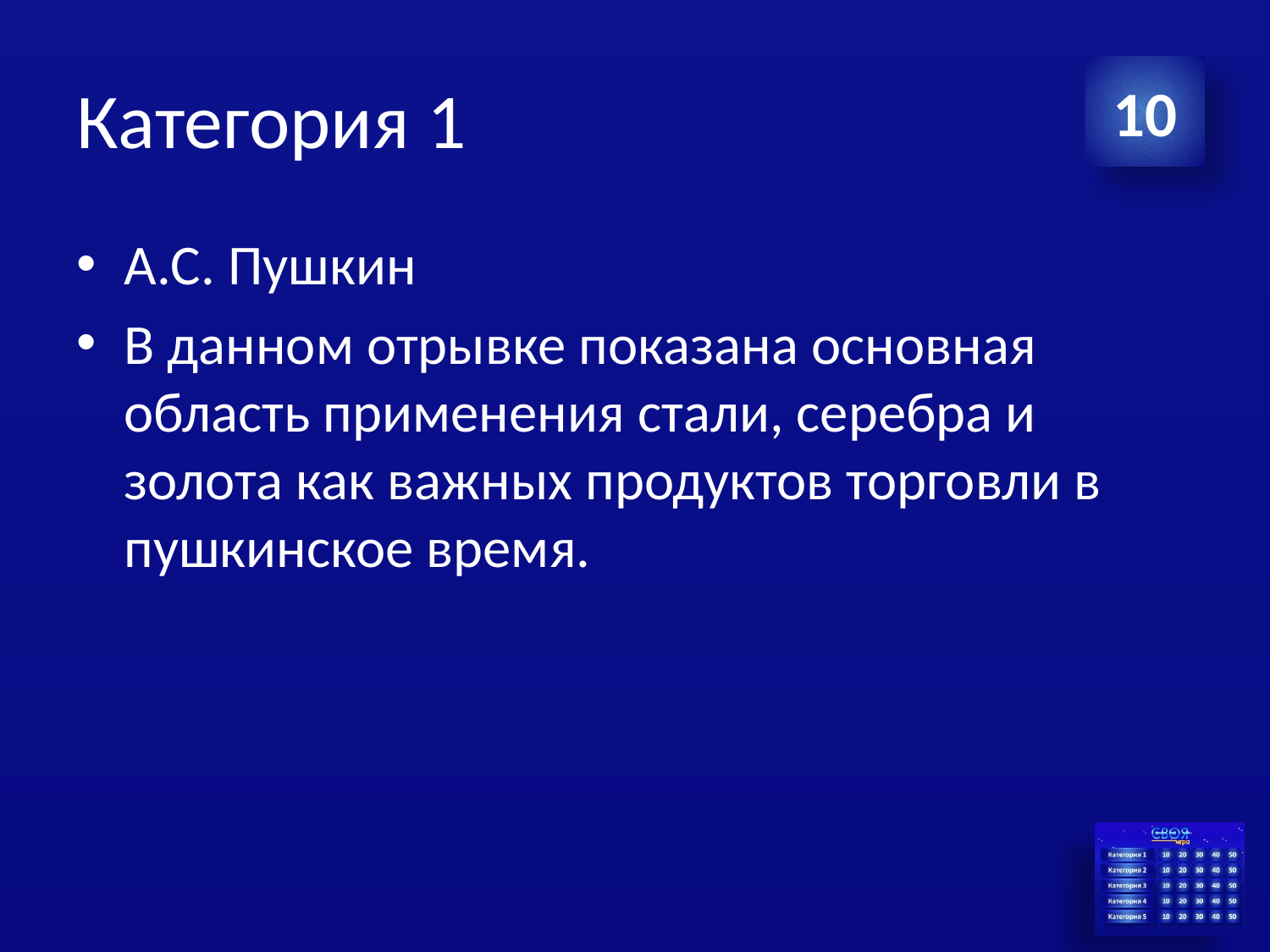

# Категория 1
10
А.С. Пушкин
В данном отрывке показана основная область применения стали, серебра и золота как важных продуктов торговли в пушкинское время.